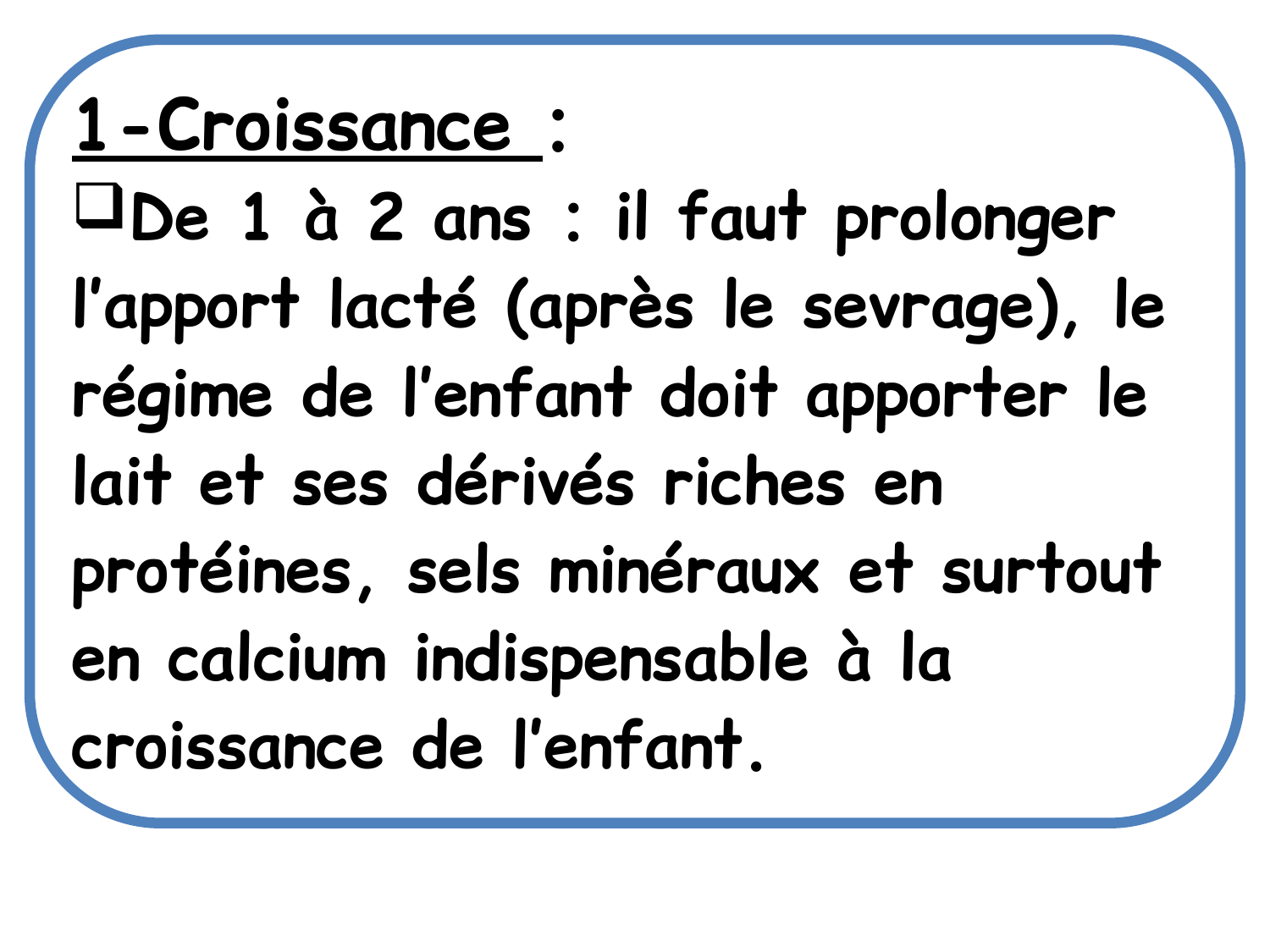

1-Croissance :
De 1 à 2 ans : il faut prolonger l’apport lacté (après le sevrage), le régime de l’enfant doit apporter le lait et ses dérivés riches en protéines, sels minéraux et surtout en calcium indispensable à la croissance de l’enfant.